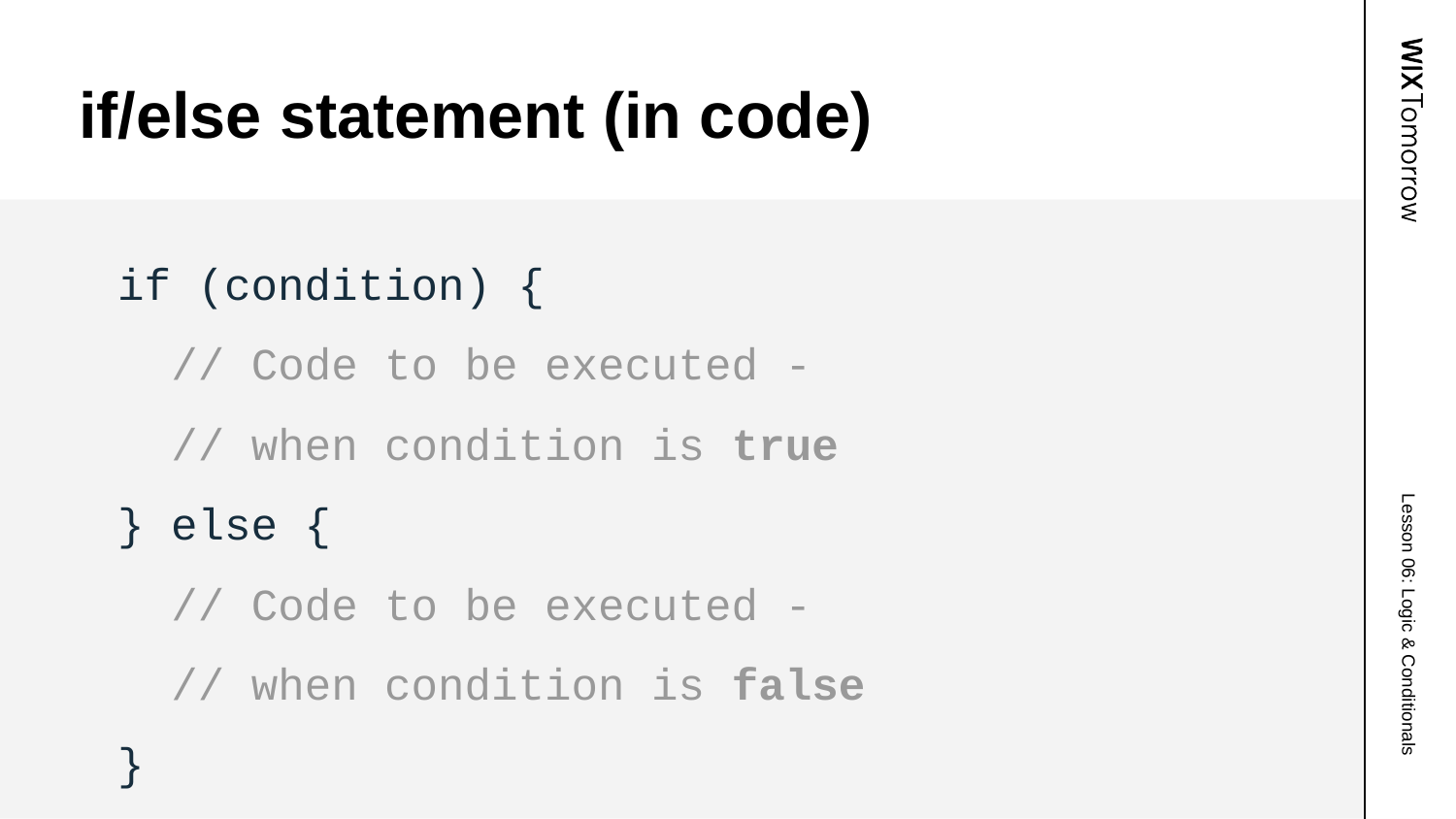

# if/else statement (in code)
if (condition) {
  // Code to be executed -
  // when condition is true
} else {
  // Code to be executed -
  // when condition is false
}